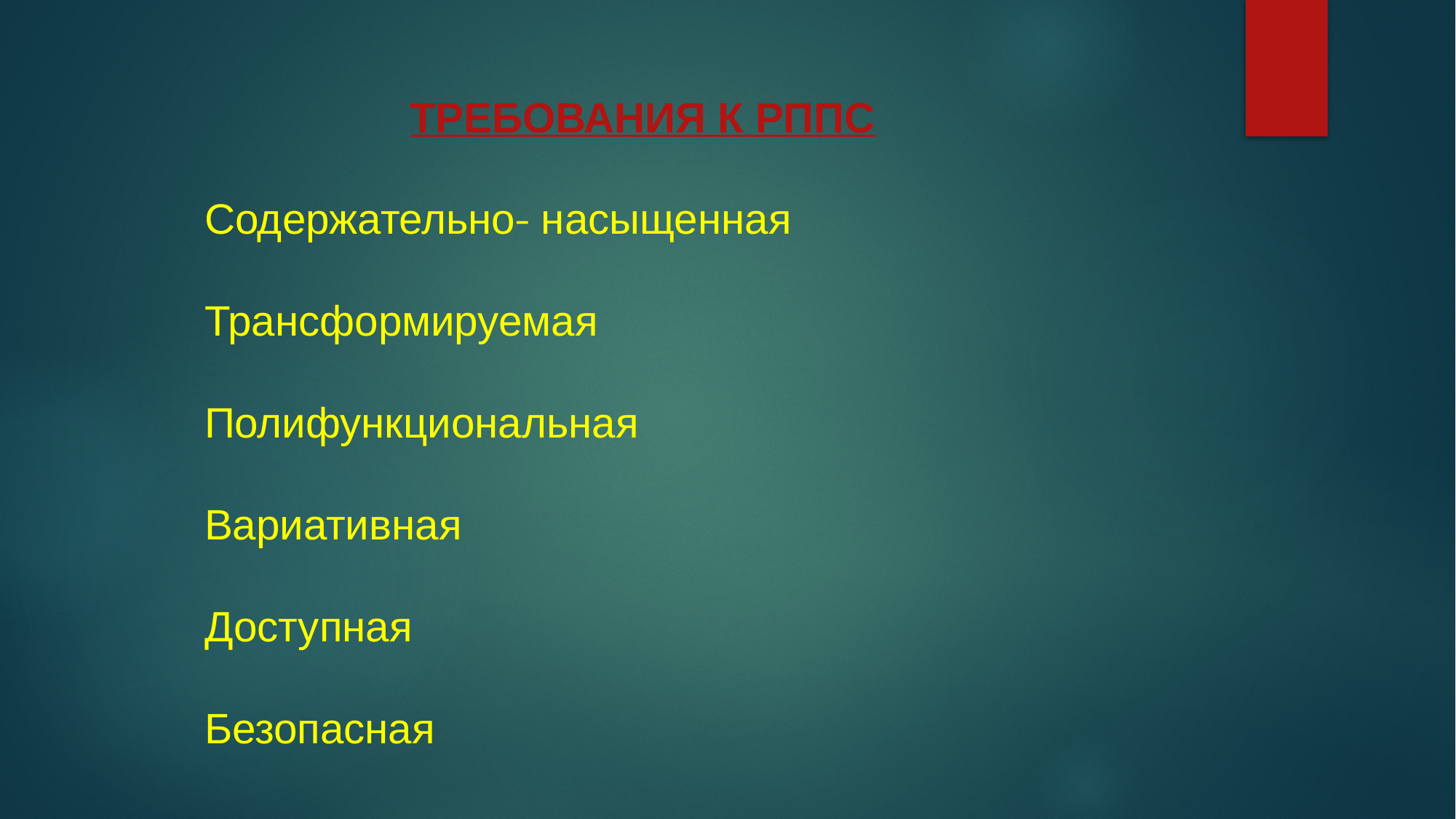

ТРЕБОВАНИЯ К РППС

Содержательно- насыщенная

Трансформируемая

Полифункциональная

Вариативная

Доступная

Безопасная